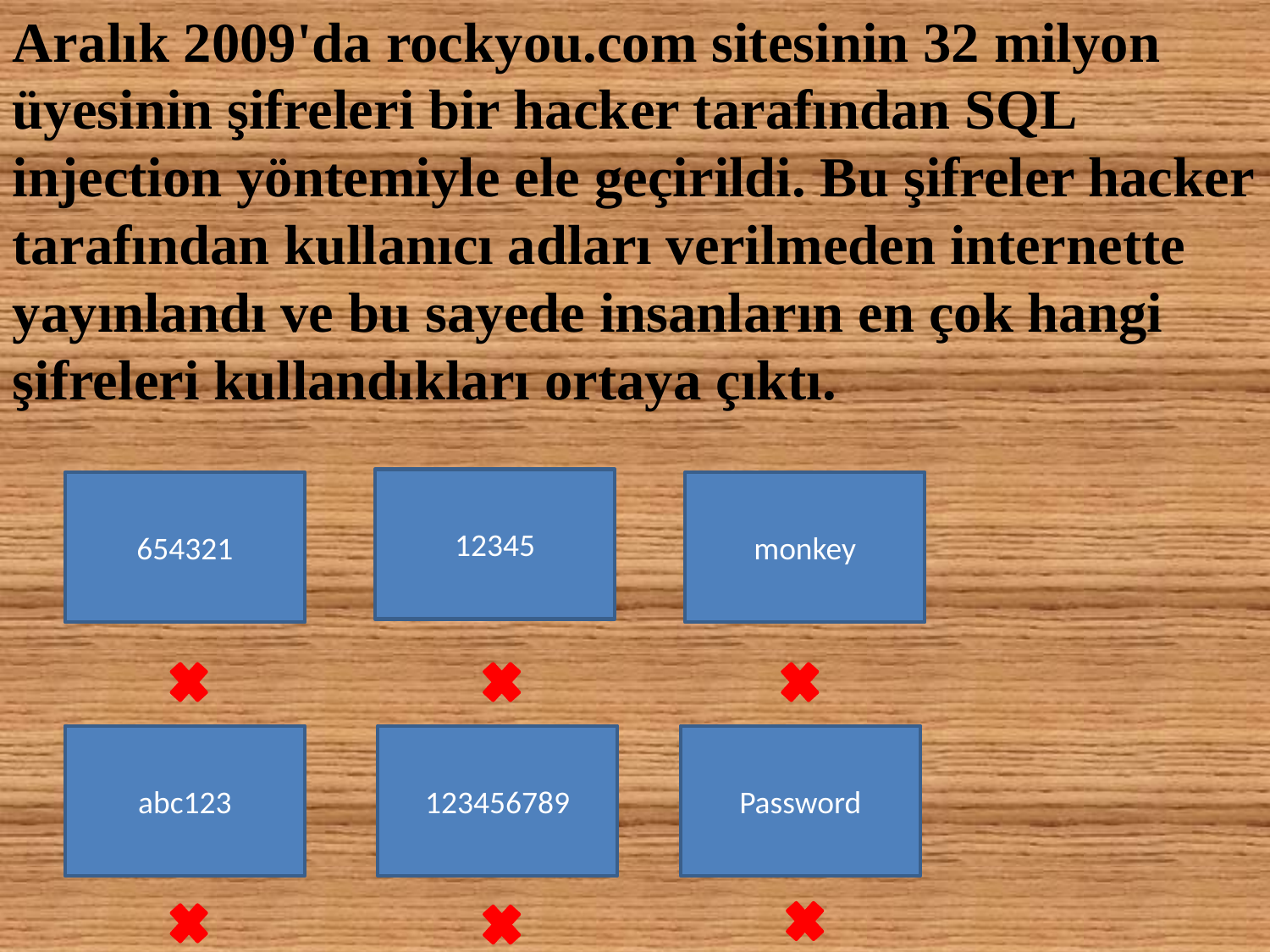

Aralık 2009'da rockyou.com sitesinin 32 milyon üyesinin şifreleri bir hacker tarafından SQL injection yöntemiyle ele geçirildi. Bu şifreler hacker tarafından kullanıcı adları verilmeden internette yayınlandı ve bu sayede insanların en çok hangi şifreleri kullandıkları ortaya çıktı.
12345
654321
monkey

abc123
123456789
Password